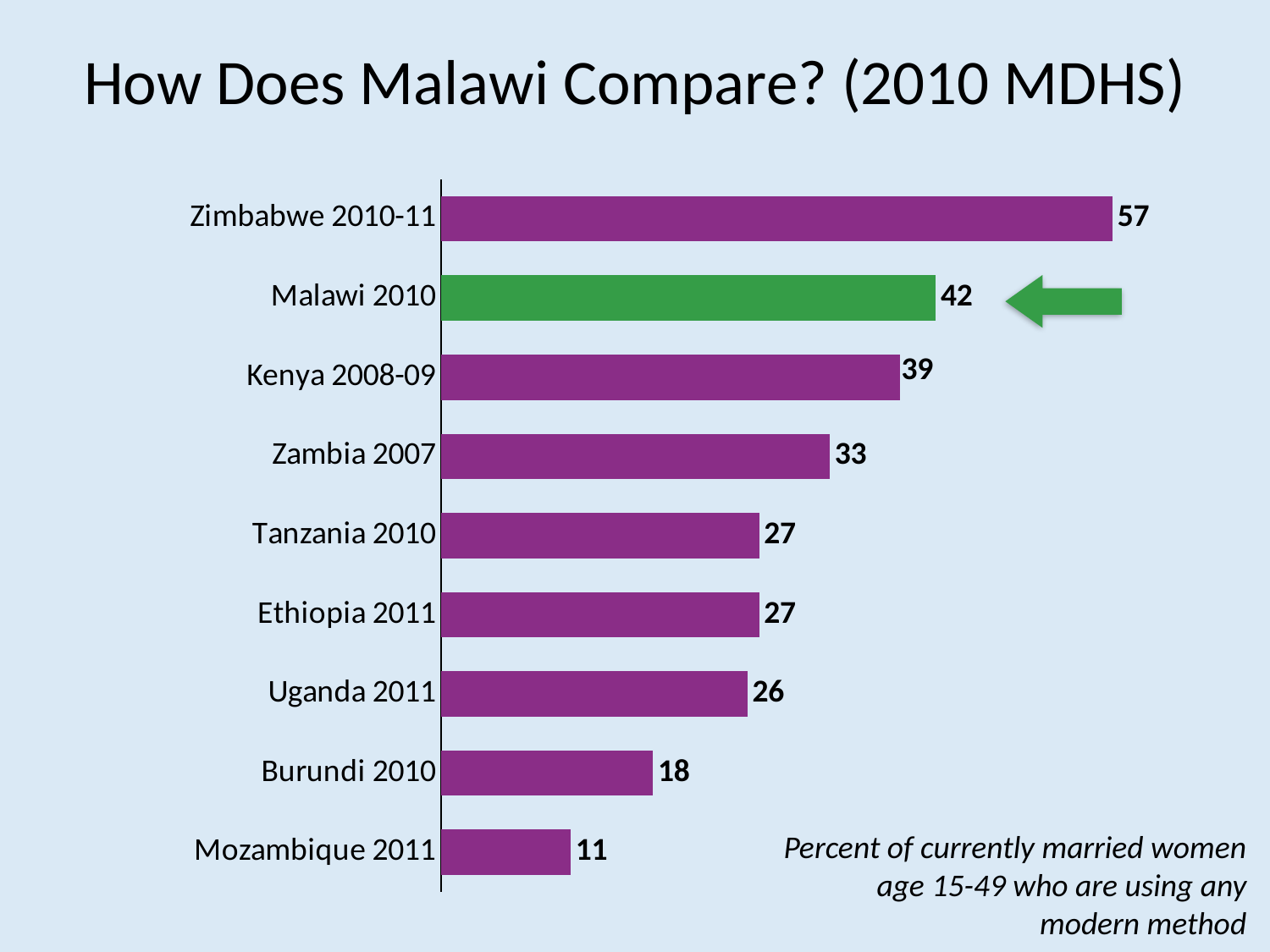

# How Does Malawi Compare? (2010 MDHS)

### Chart

| Category |  |
|---|---|
| Mozambique 2011 | 11.0 |
| Burundi 2010 | 18.0 |
| Uganda 2011 | 26.0 |
| Ethiopia 2011 | 27.0 |
| Tanzania 2010 | 27.0 |
| Zambia 2007 | 33.0 |
| Kenya 2008-09 | 39.0 |
| Malawi 2010 | 42.0 |
| Zimbabwe 2010-11 | 57.0 |
Percent of currently married women age 15-49 who are using any modern method